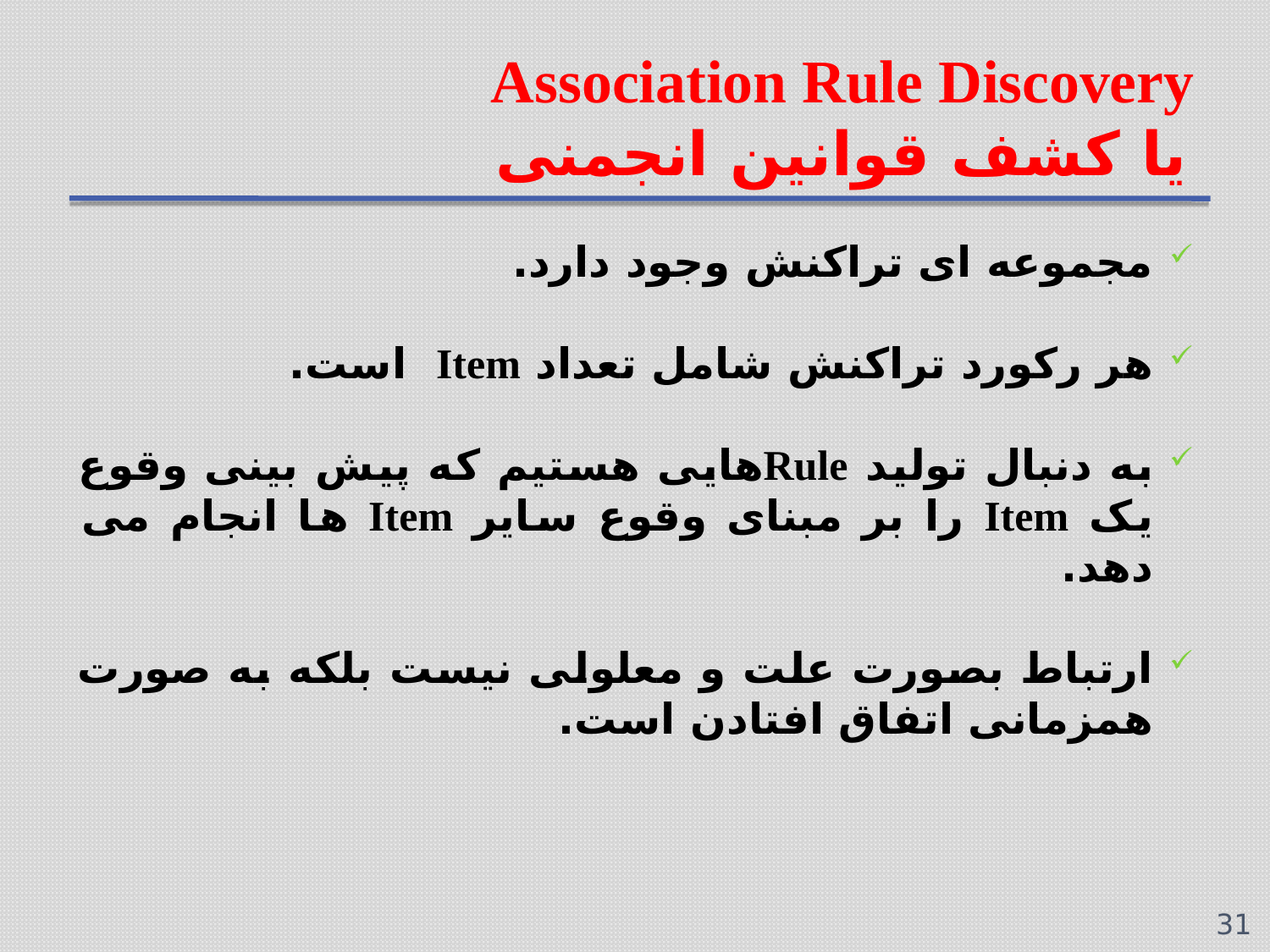

# Association Rule Discovery یا کشف قوانین انجمنی
مجموعه ای تراکنش وجود دارد.

هر رکورد تراکنش شامل تعداد Item  است.

به دنبال تولید Ruleهایی هستیم که پیش بینی وقوع یک Item را بر مبنای وقوع سایر Item ها انجام می دهد.

ارتباط بصورت علت و معلولی نیست بلکه به صورت همزمانی اتفاق افتادن است.
31